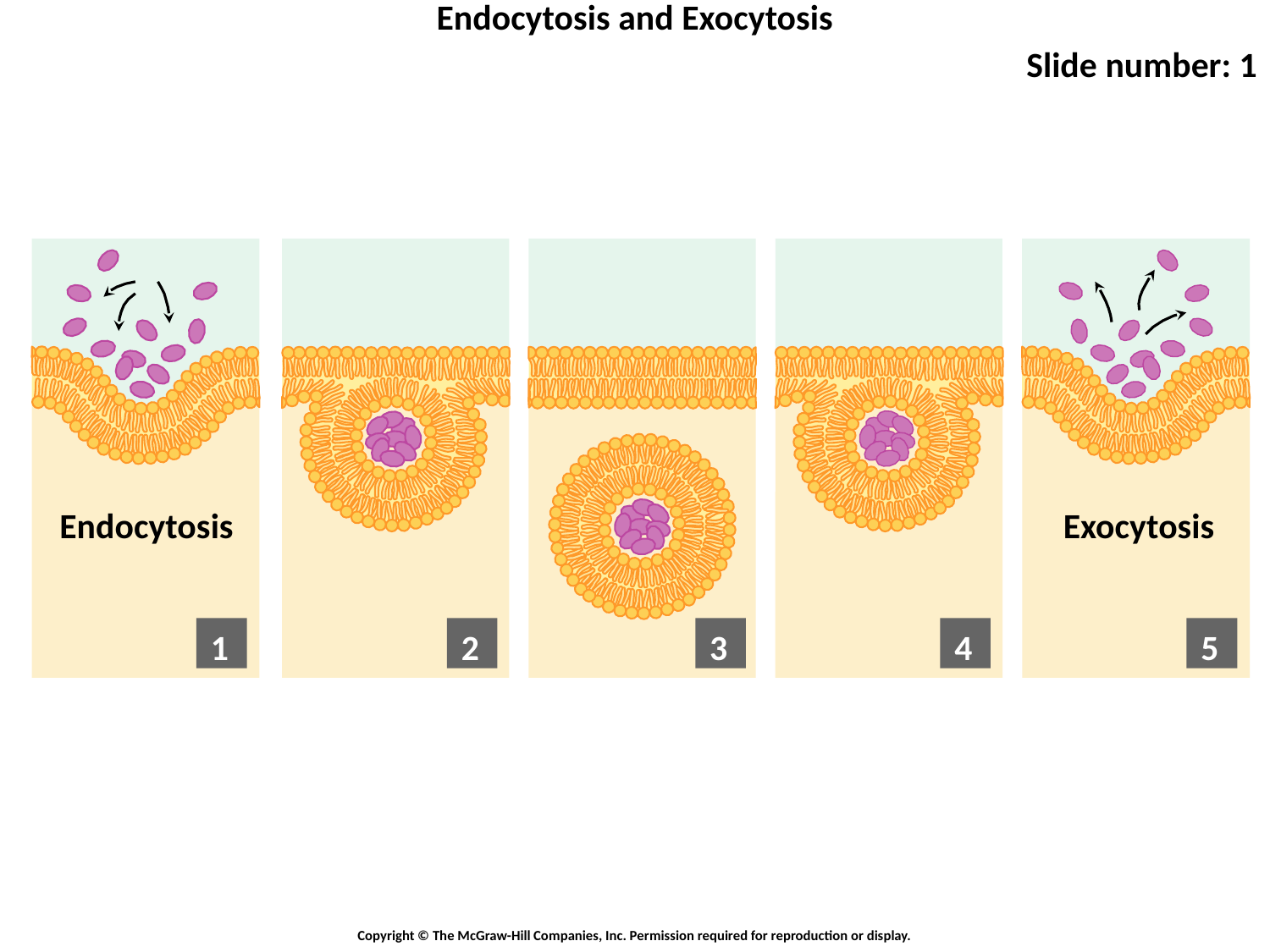

Endocytosis and Exocytosis
Slide number: 1

Endocytosis
Exocytosis

1
2
3
4
5
Copyright © The McGraw-Hill Companies, Inc. Permission required for reproduction or display.